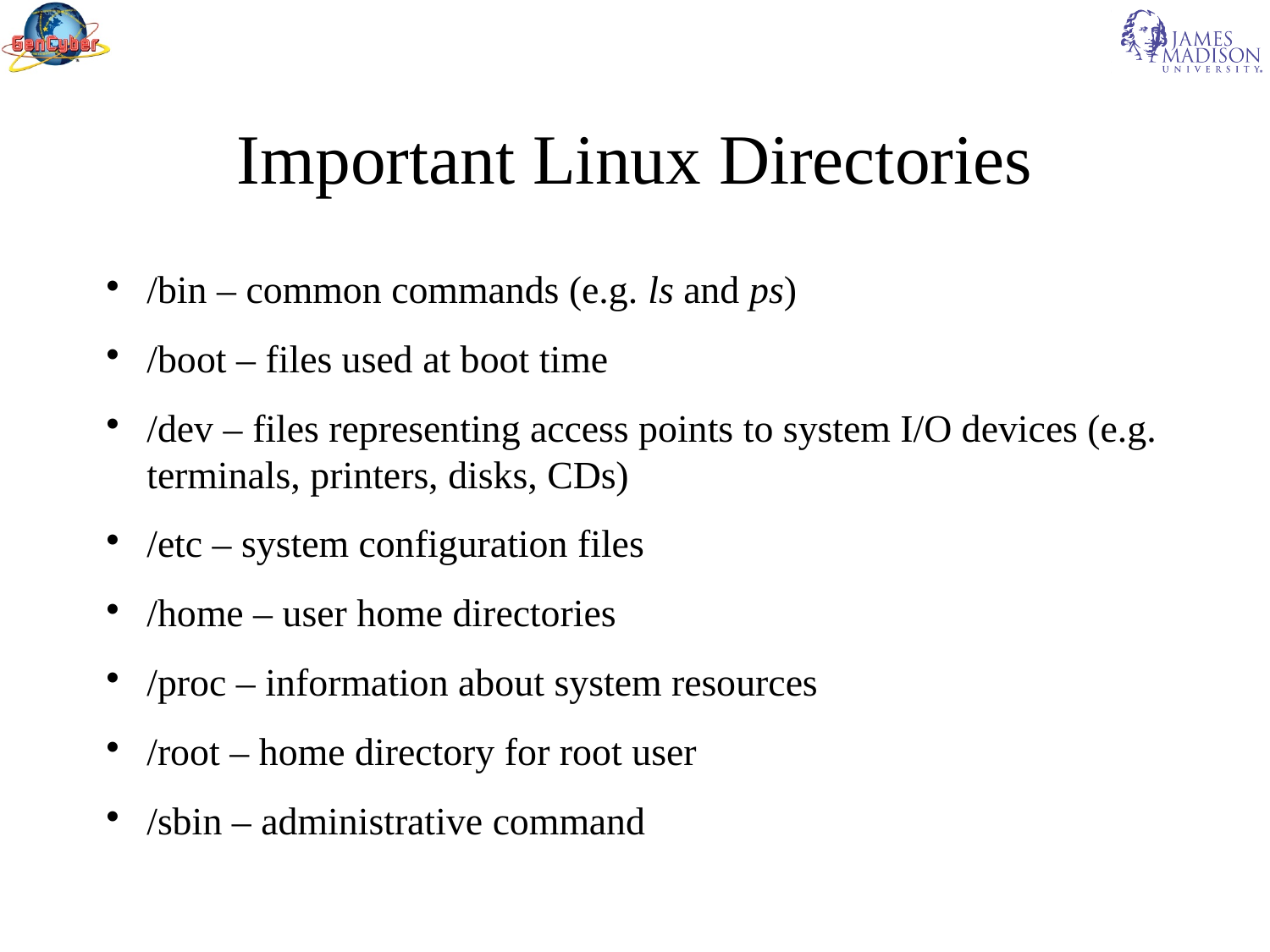

Important Linux Directories
/bin – common commands (e.g. ls and ps)
/boot – files used at boot time
/dev – files representing access points to system I/O devices (e.g. terminals, printers, disks, CDs)
/etc – system configuration files
/home – user home directories
/proc – information about system resources
/root – home directory for root user
/sbin – administrative command